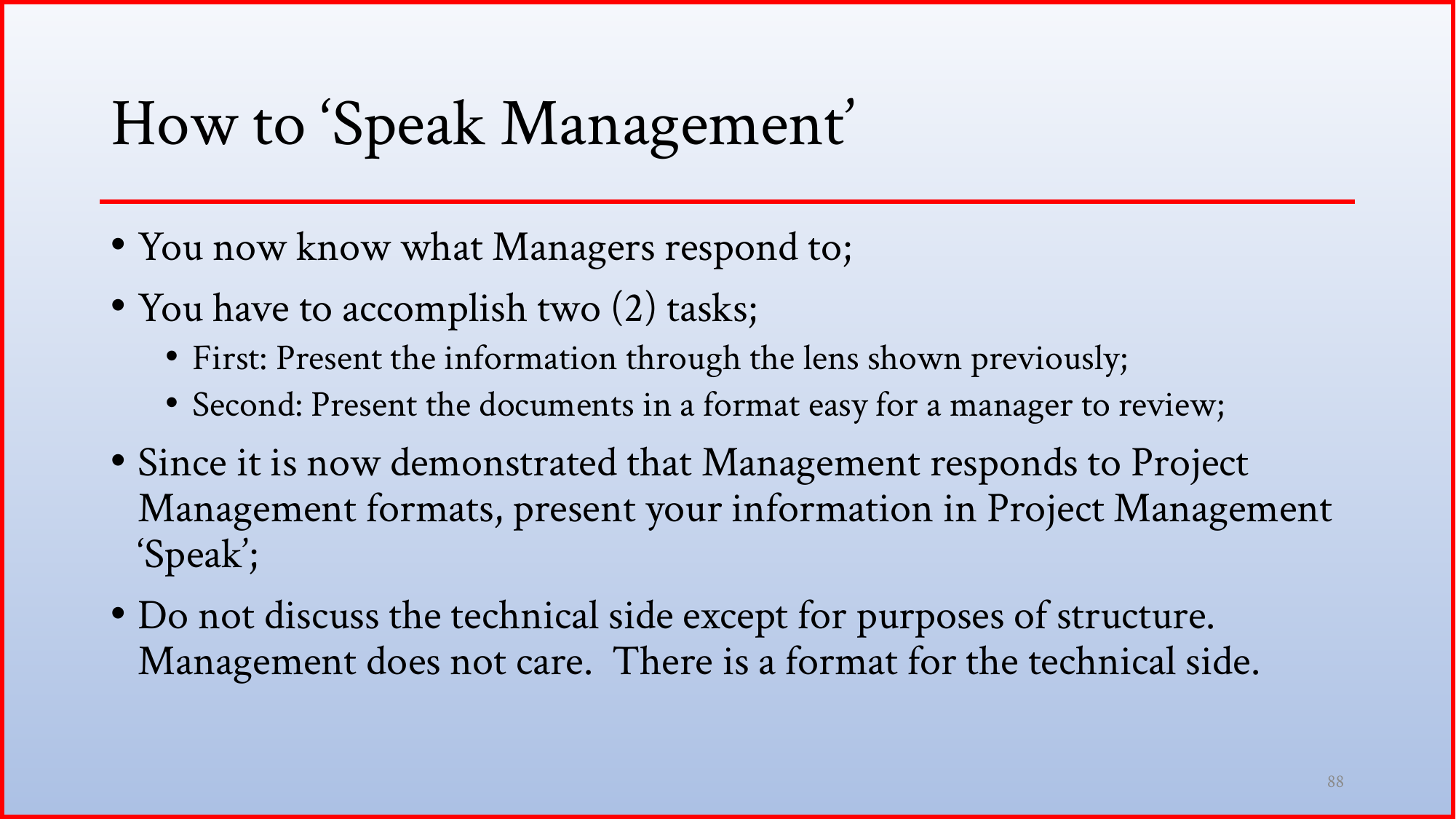

# How to ‘Speak Management’
You now know what Managers respond to;
You have to accomplish two (2) tasks;
First: Present the information through the lens shown previously;
Second: Present the documents in a format easy for a manager to review;
Since it is now demonstrated that Management responds to Project Management formats, present your information in Project Management ‘Speak’;
Do not discuss the technical side except for purposes of structure.  Management does not care.  There is a format for the technical side.

88